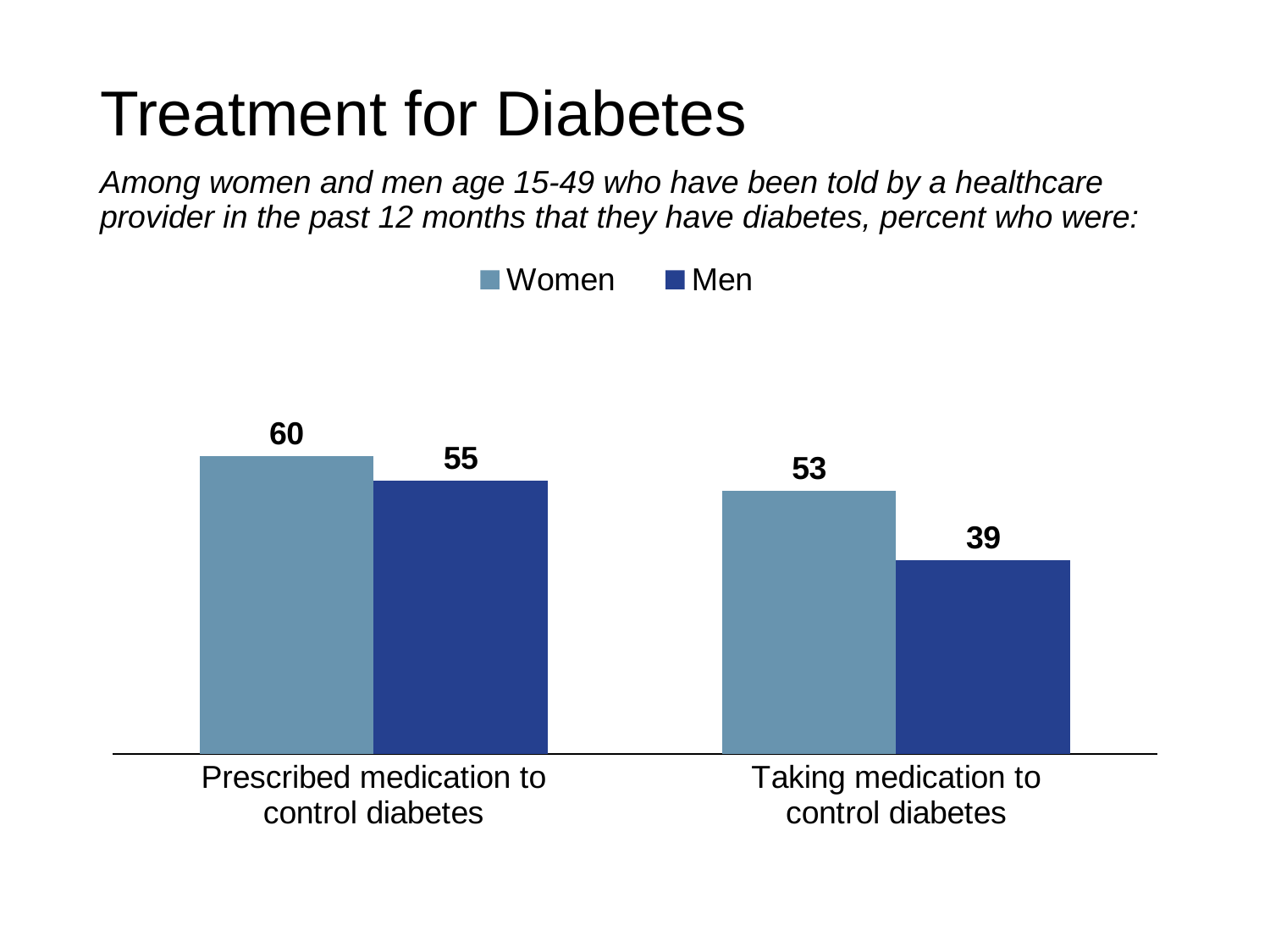

# Treatment for Diabetes
Among women and men age 15-49 who have been told by a healthcare provider in the past 12 months that they have diabetes, percent who were:

### Chart

| Category | Women | Men |
|---|---|---|
| Prescribed medication to
control diabetes | 60.0 | 55.0 |
| Taking medication to
control diabetes | 53.0 | 39.0 |